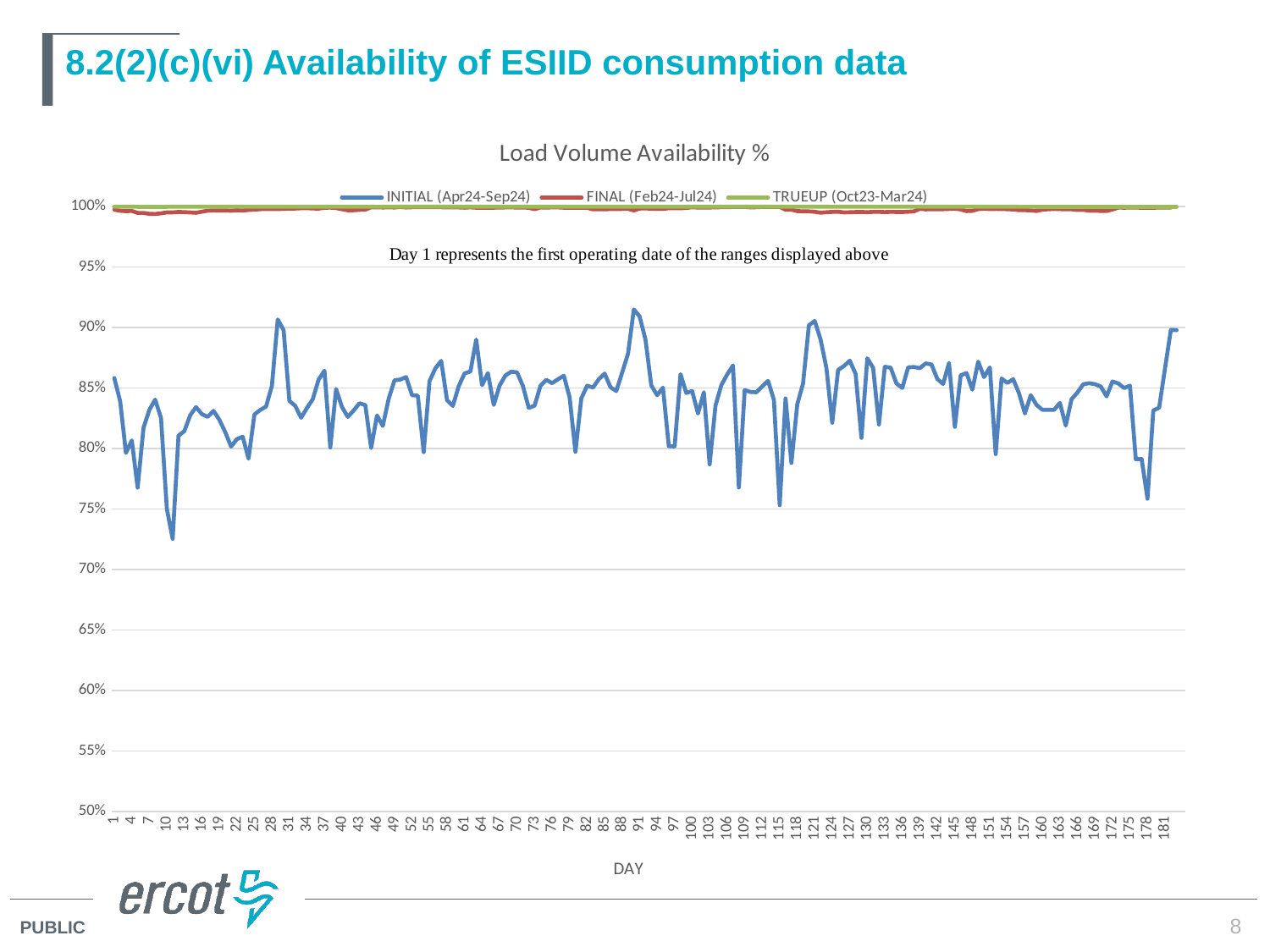

# 8.2(2)(c)(vi) Availability of ESIID consumption data

### Chart: Load Volume Availability %

| Category | INITIAL (Apr24-Sep24) | FINAL (Feb24-Jul24) | TRUEUP (Oct23-Mar24) |
|---|---|---|---|
8